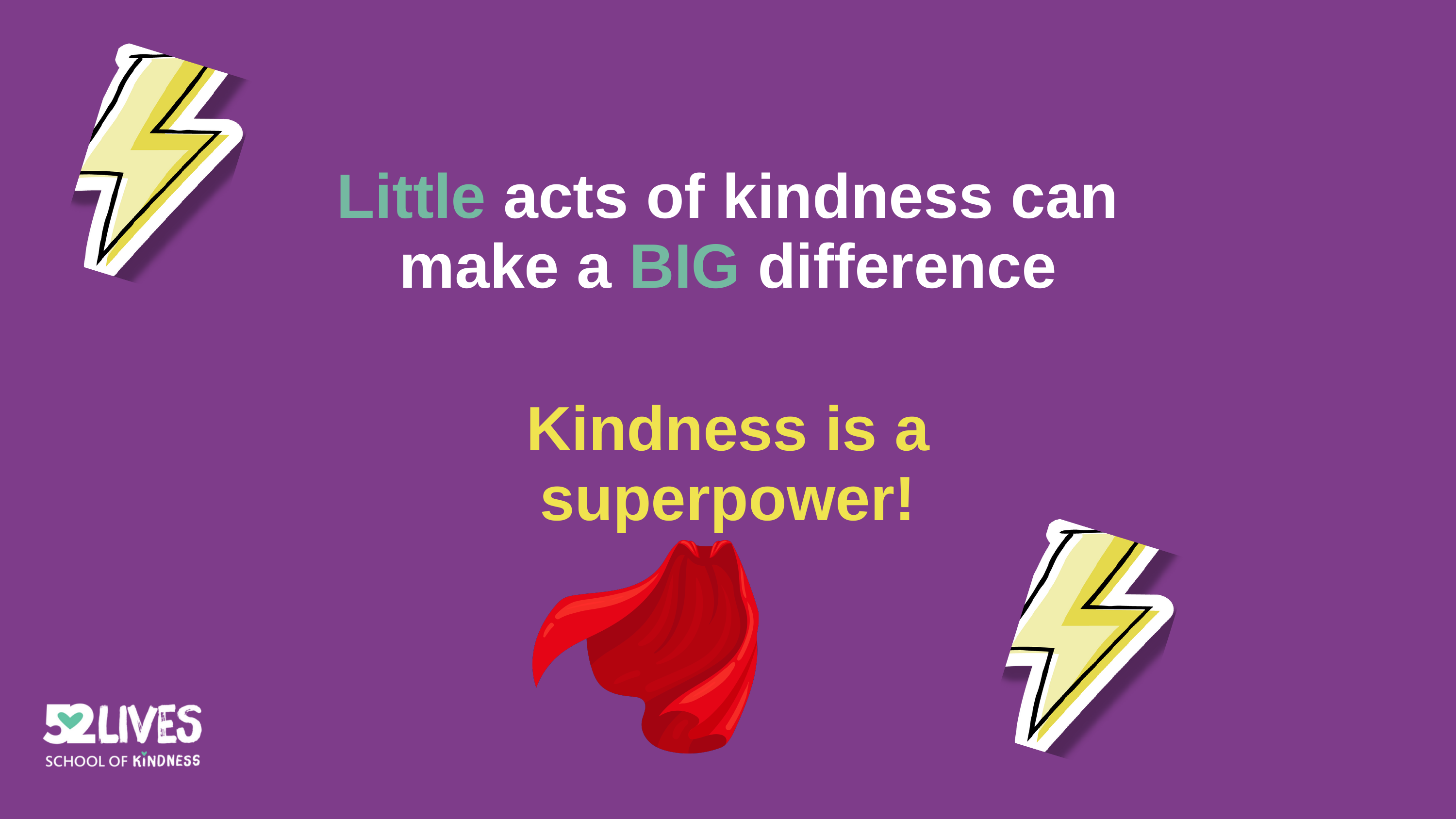

Little acts of kindness can make a BIG difference
Kindness is a superpower!